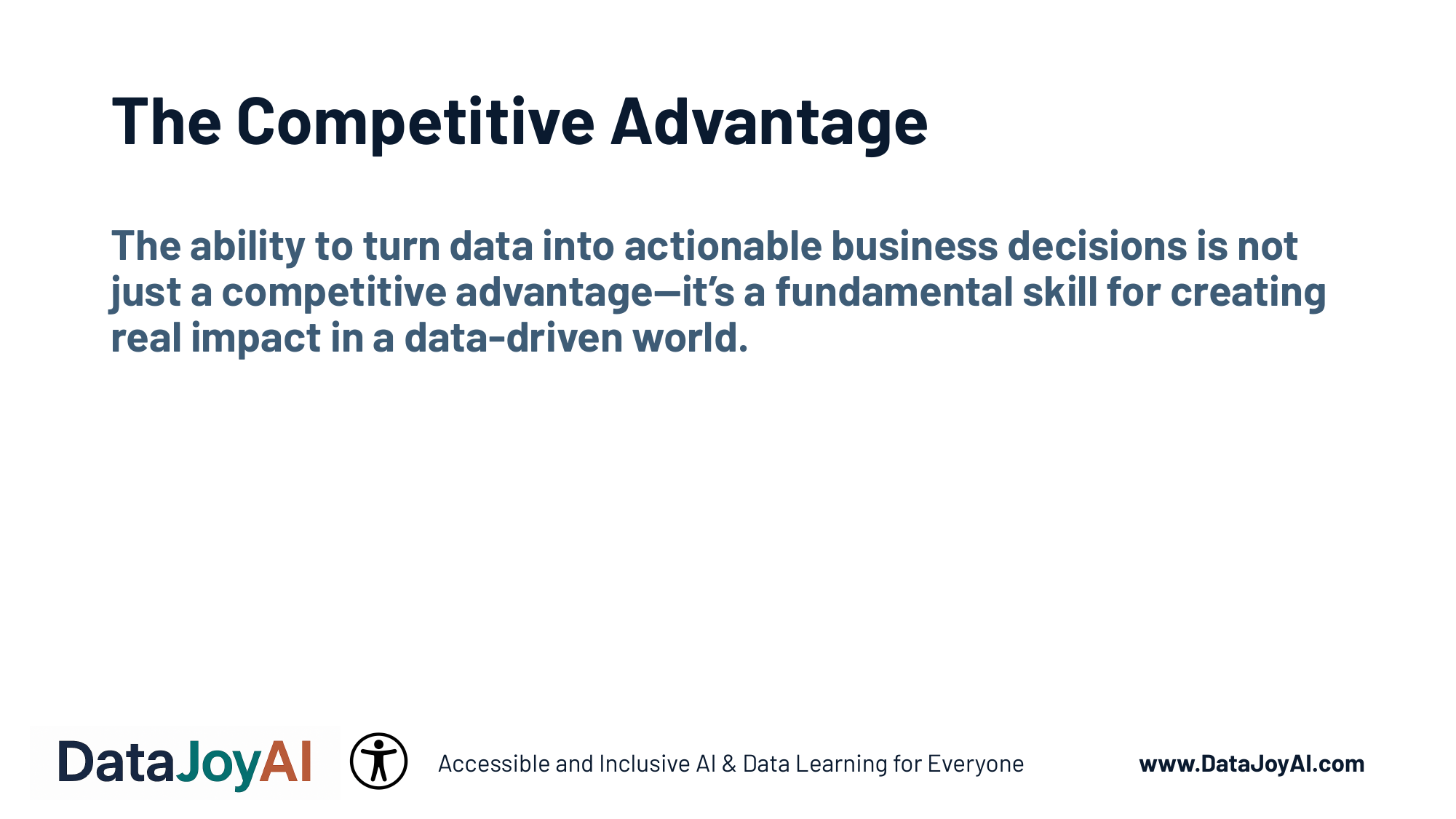

# The Competitive Advantage
The ability to turn data into actionable business decisions is not just a competitive advantage—it’s a fundamental skill for creating real impact in a data-driven world.